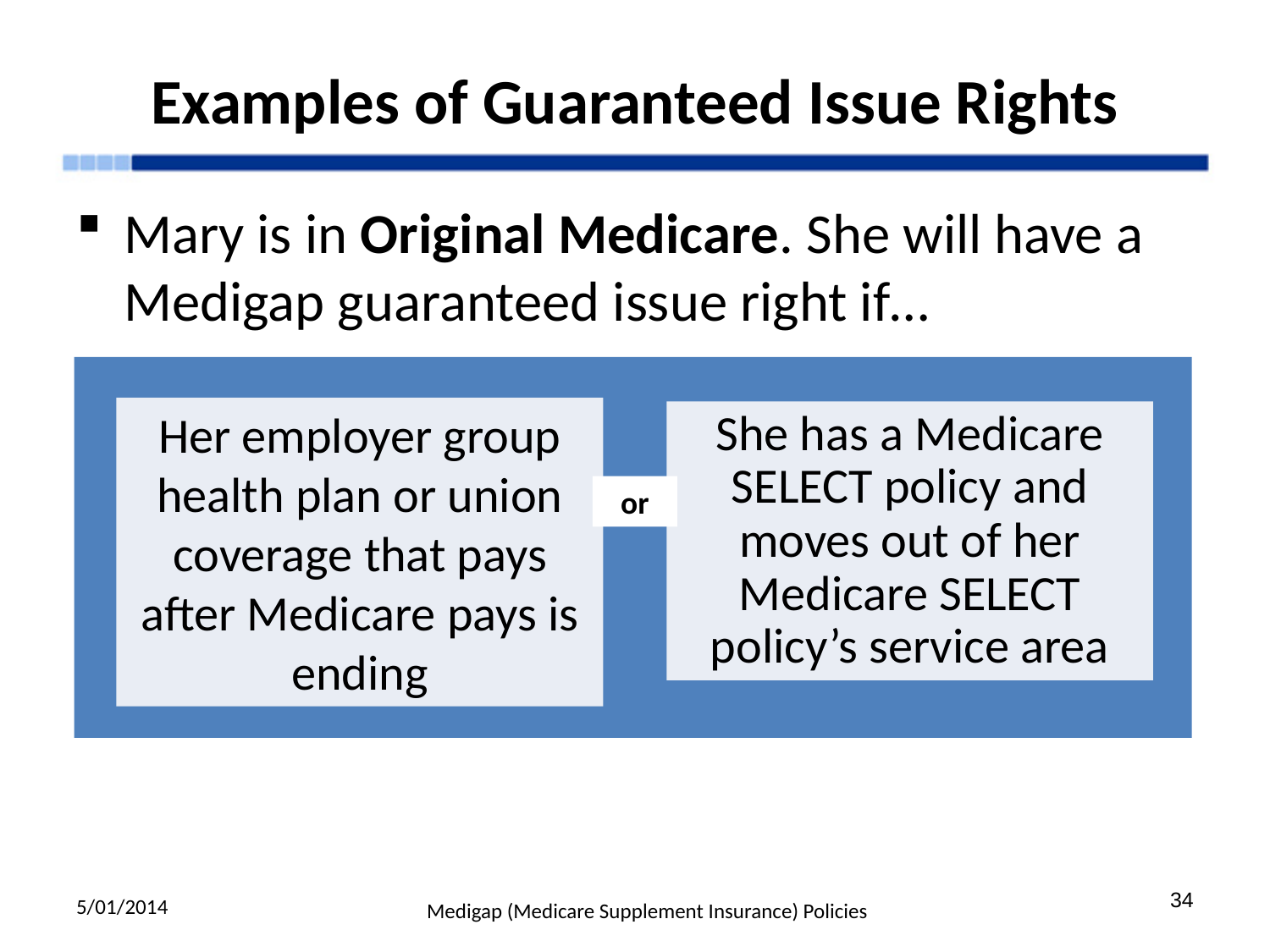

# Examples of Guaranteed Issue Rights
Mary is in Original Medicare. She will have a Medigap guaranteed issue right if…

Her employer group health plan or union coverage that pays after Medicare pays is ending
She has a Medicare SELECT policy and moves out of her Medicare SELECT policy’s service area
or
5/01/2014
34
Medigap (Medicare Supplement Insurance) Policies